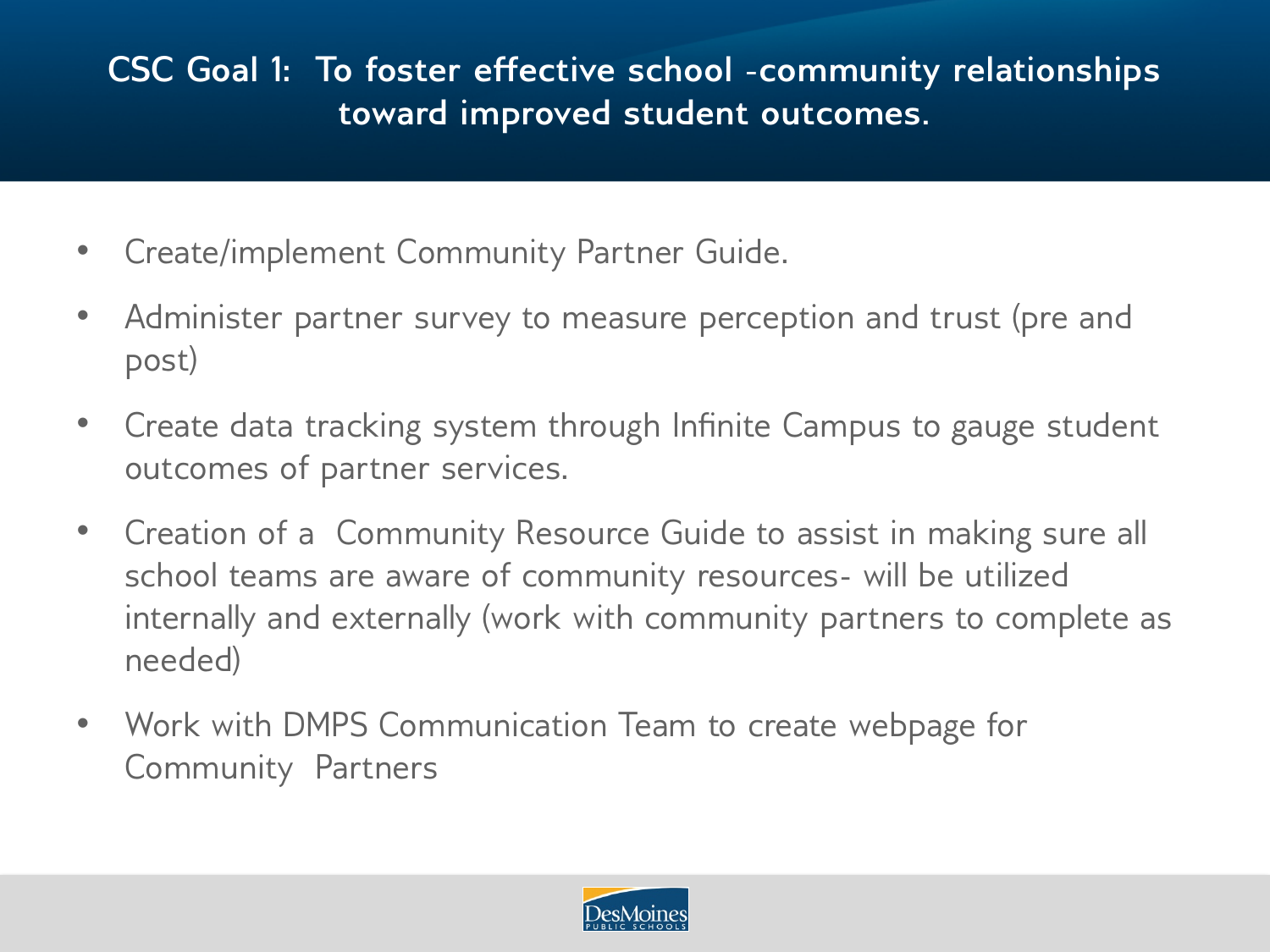

# CSC Goal 1:  To foster effective school -community relationships toward improved student outcomes.
Create/implement Community Partner Guide.
Administer partner survey to measure perception and trust (pre and post)
Create data tracking system through Infinite Campus to gauge student outcomes of partner services.
Creation of a  Community Resource Guide to assist in making sure all school teams are aware of community resources- will be utilized internally and externally (work with community partners to complete as needed)
Work with DMPS Communication Team to create webpage for Community  Partners